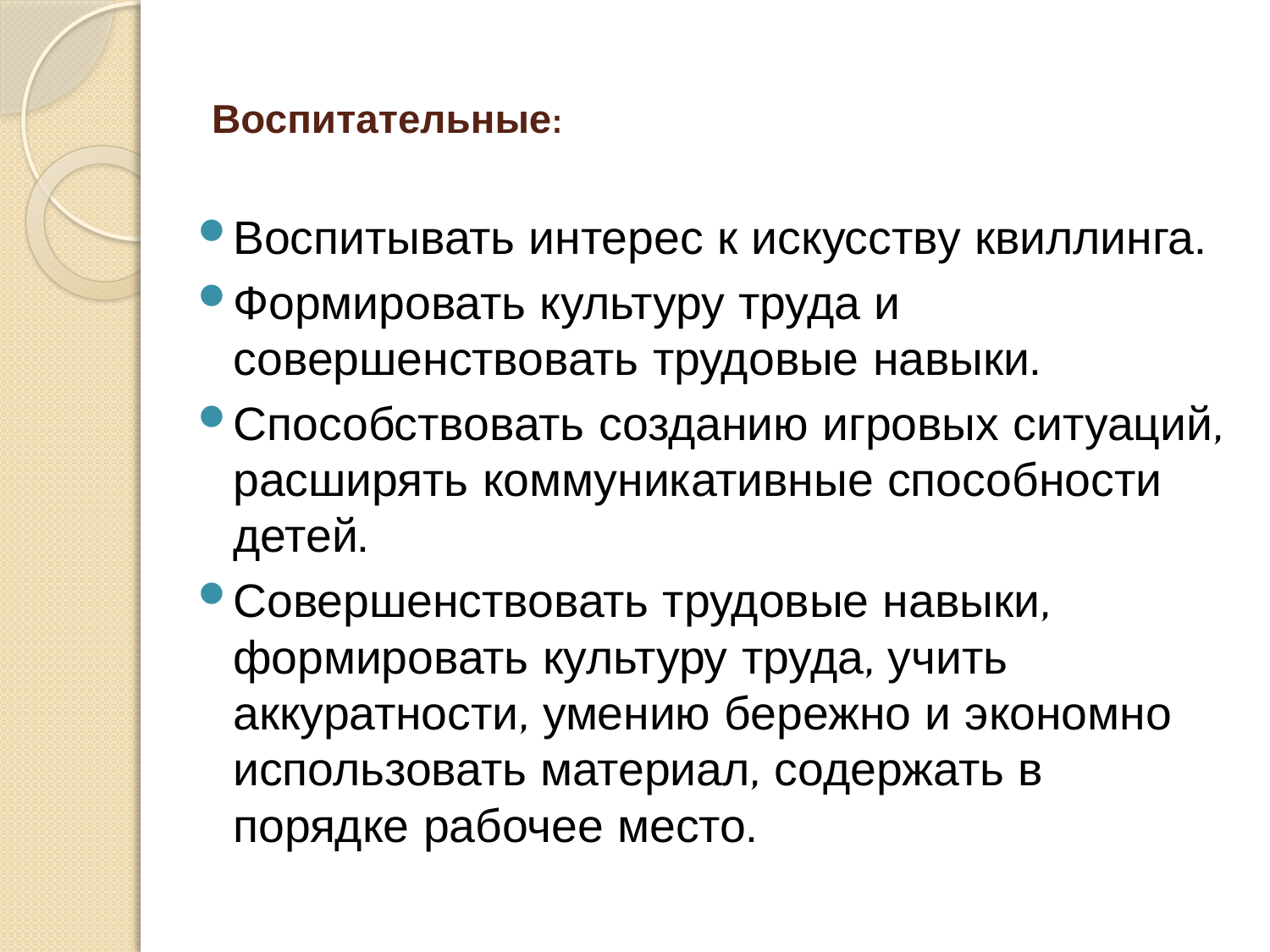

# Воспитательные:
Воспитывать интерес к искусству квиллинга.
Формировать культуру труда и совершенствовать трудовые навыки.
Способствовать созданию игровых ситуаций, расширять коммуникативные способности детей.
Совершенствовать трудовые навыки, формировать культуру труда, учить аккуратности, умению бережно и экономно использовать материал, содержать в порядке рабочее место.